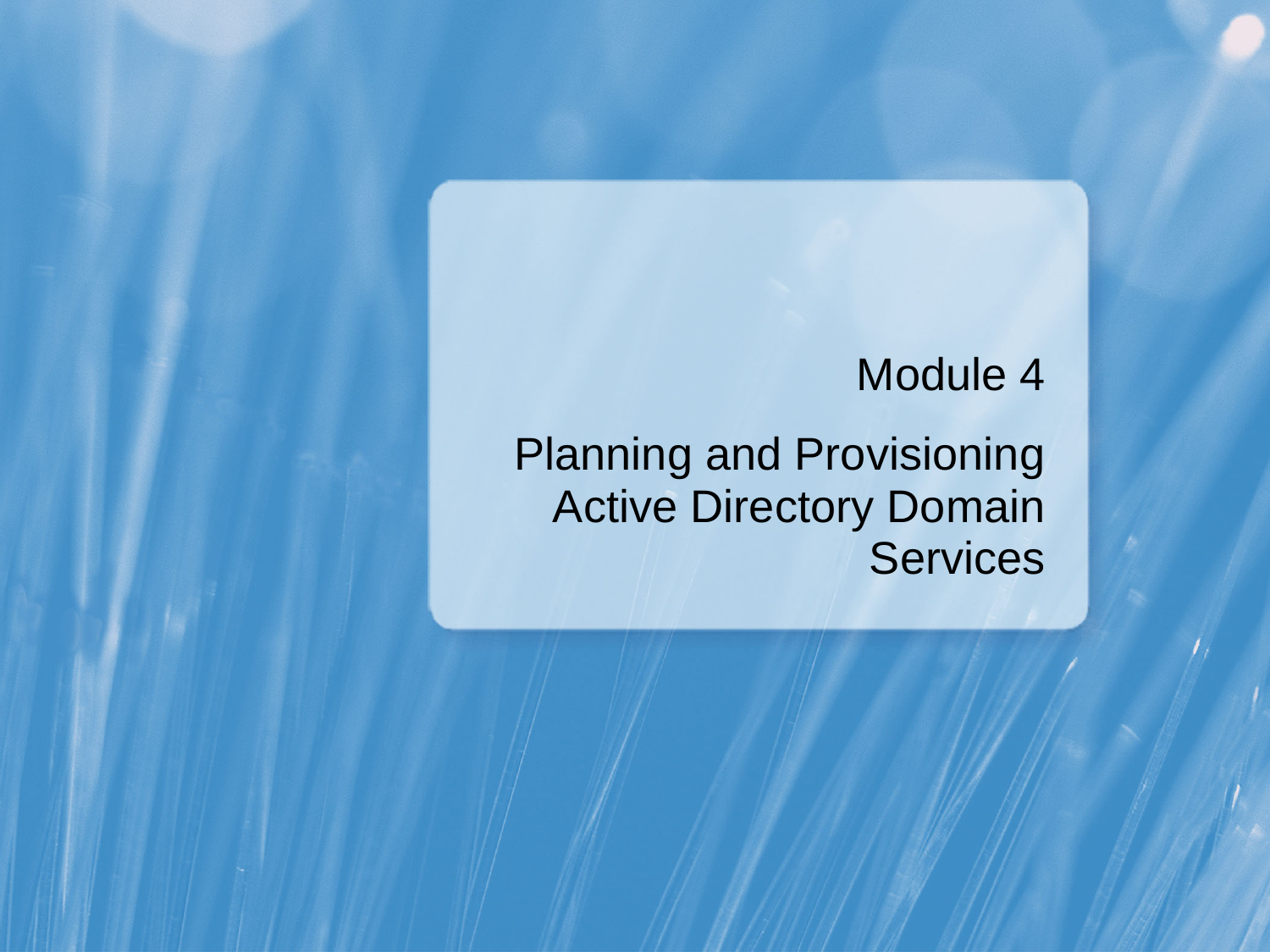

Module 4
Planning and Provisioning Active Directory Domain Services